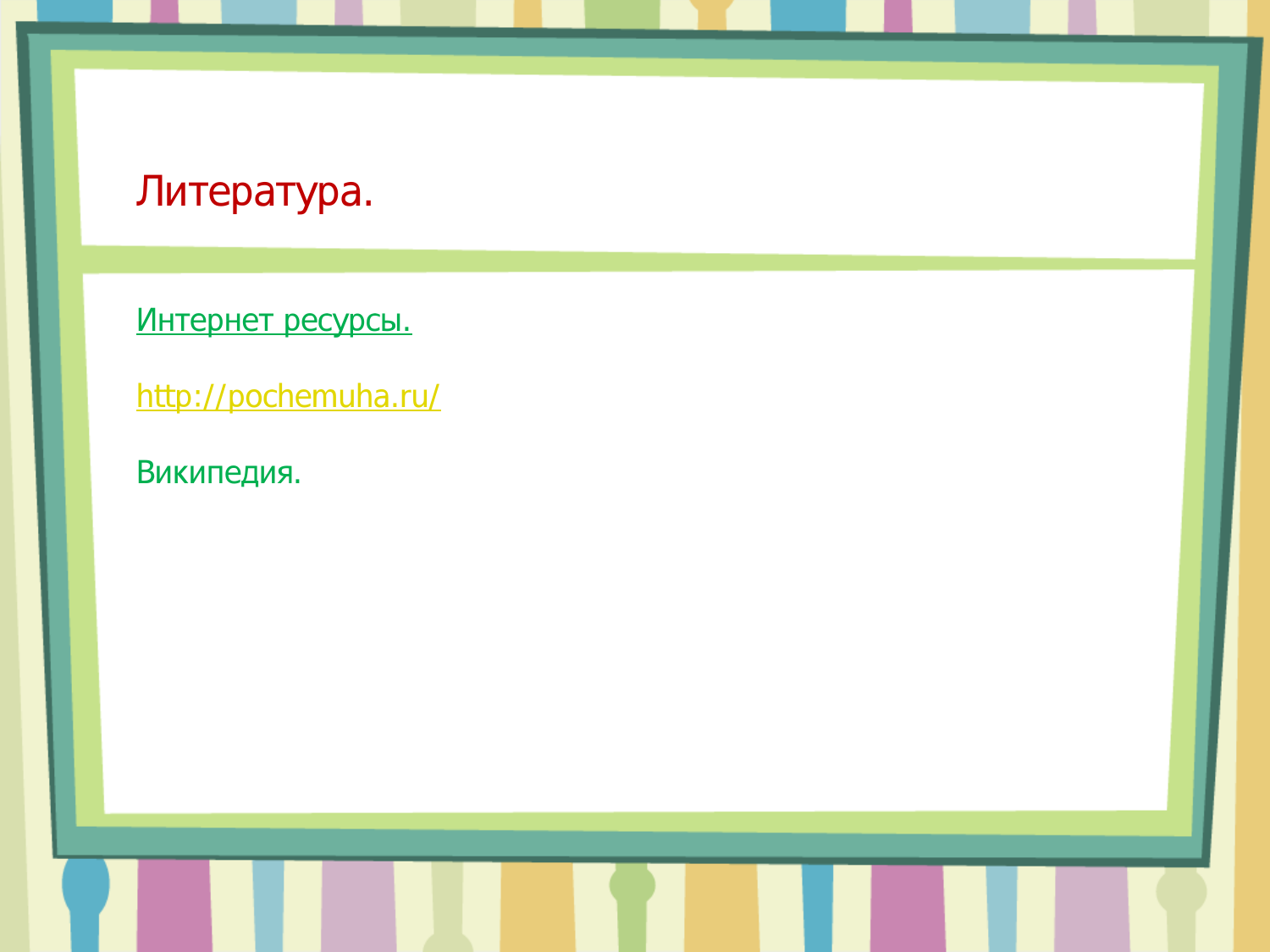

# Литература.   Интернет ресурсы.   http://pochemuha.ru/   Википедия.